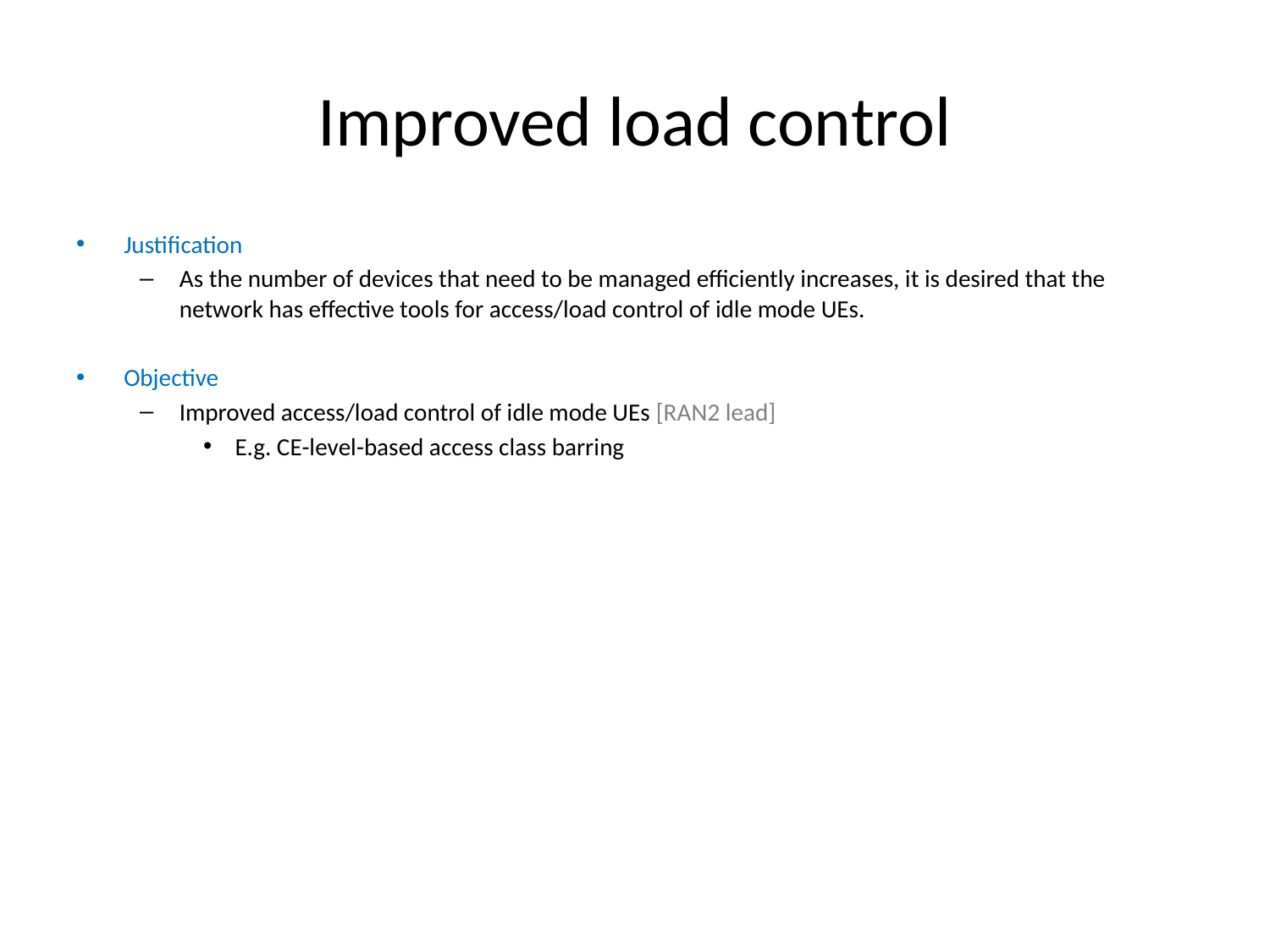

# Improved load control
Justification
As the number of devices that need to be managed efficiently increases, it is desired that the network has effective tools for access/load control of idle mode UEs.

Objective
Improved access/load control of idle mode UEs [RAN2 lead]
E.g. CE-level-based access class barring